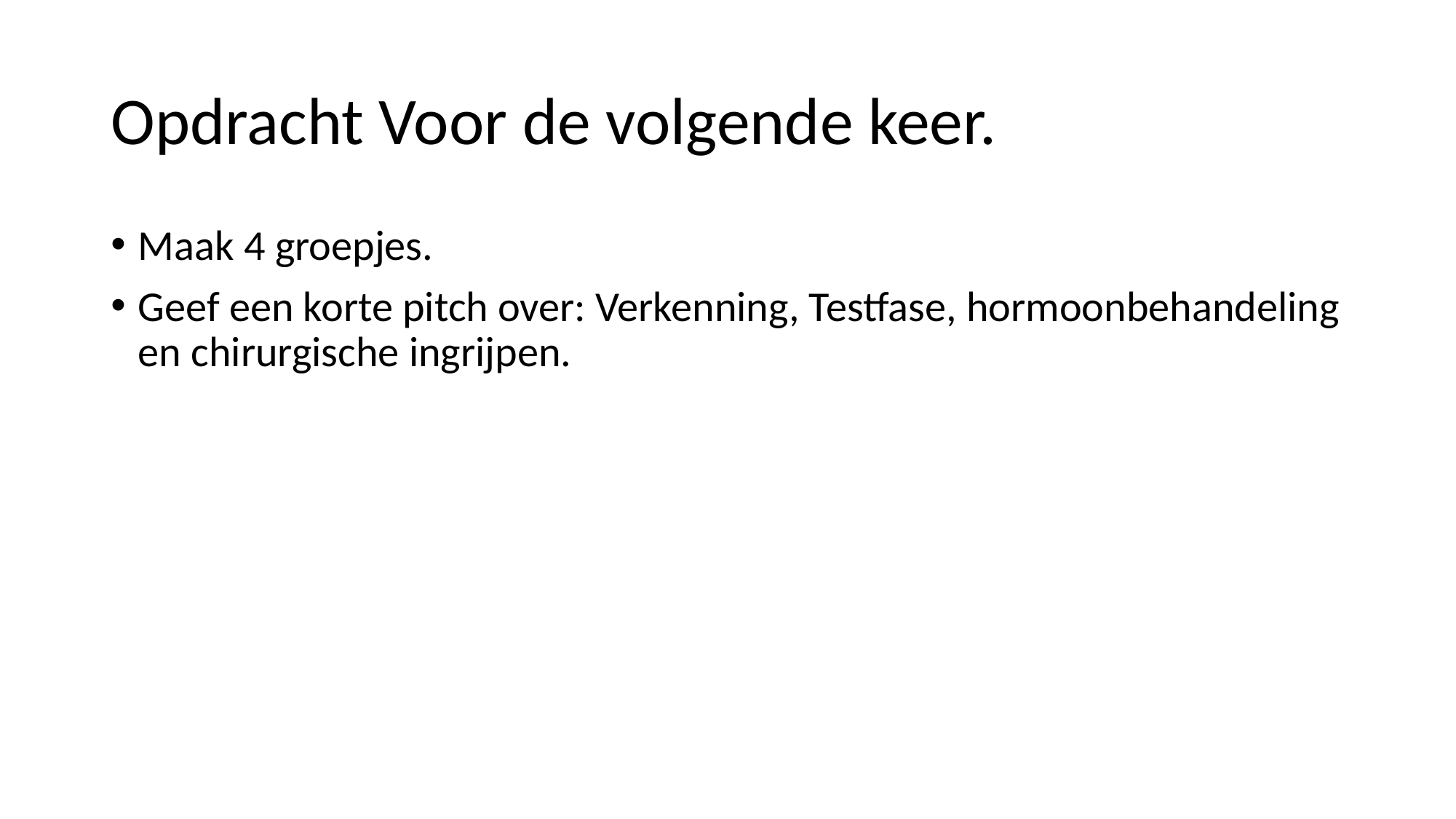

# Opdracht Voor de volgende keer.
Maak 4 groepjes.
Geef een korte pitch over: Verkenning, Testfase, hormoonbehandeling en chirurgische ingrijpen.